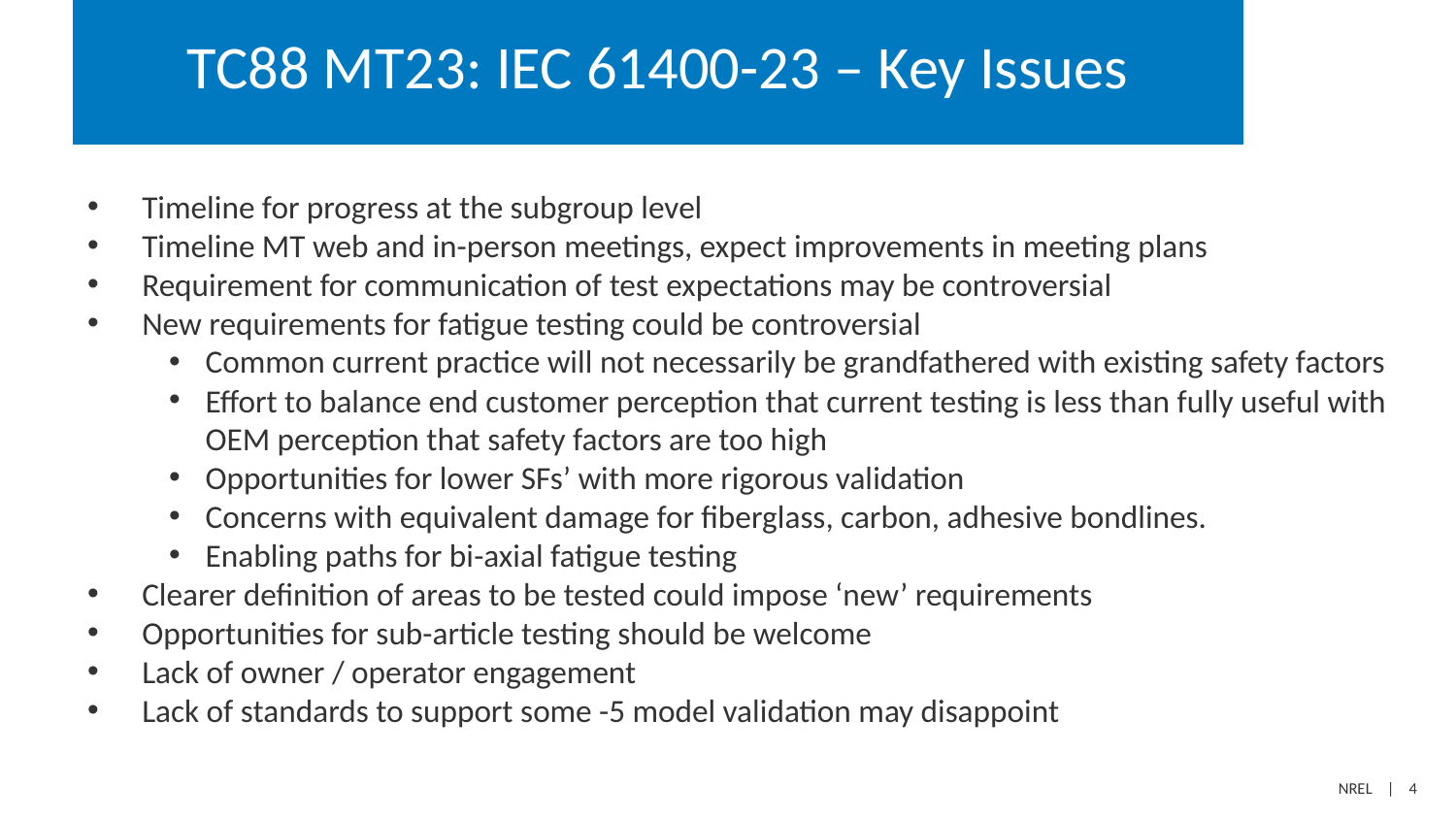

# TC88 MT23: IEC 61400-23 – Key Issues
Timeline for progress at the subgroup level
Timeline MT web and in-person meetings, expect improvements in meeting plans
Requirement for communication of test expectations may be controversial
New requirements for fatigue testing could be controversial
Common current practice will not necessarily be grandfathered with existing safety factors
Effort to balance end customer perception that current testing is less than fully useful with OEM perception that safety factors are too high
Opportunities for lower SFs’ with more rigorous validation
Concerns with equivalent damage for fiberglass, carbon, adhesive bondlines.
Enabling paths for bi-axial fatigue testing
Clearer definition of areas to be tested could impose ‘new’ requirements
Opportunities for sub-article testing should be welcome
Lack of owner / operator engagement
Lack of standards to support some -5 model validation may disappoint